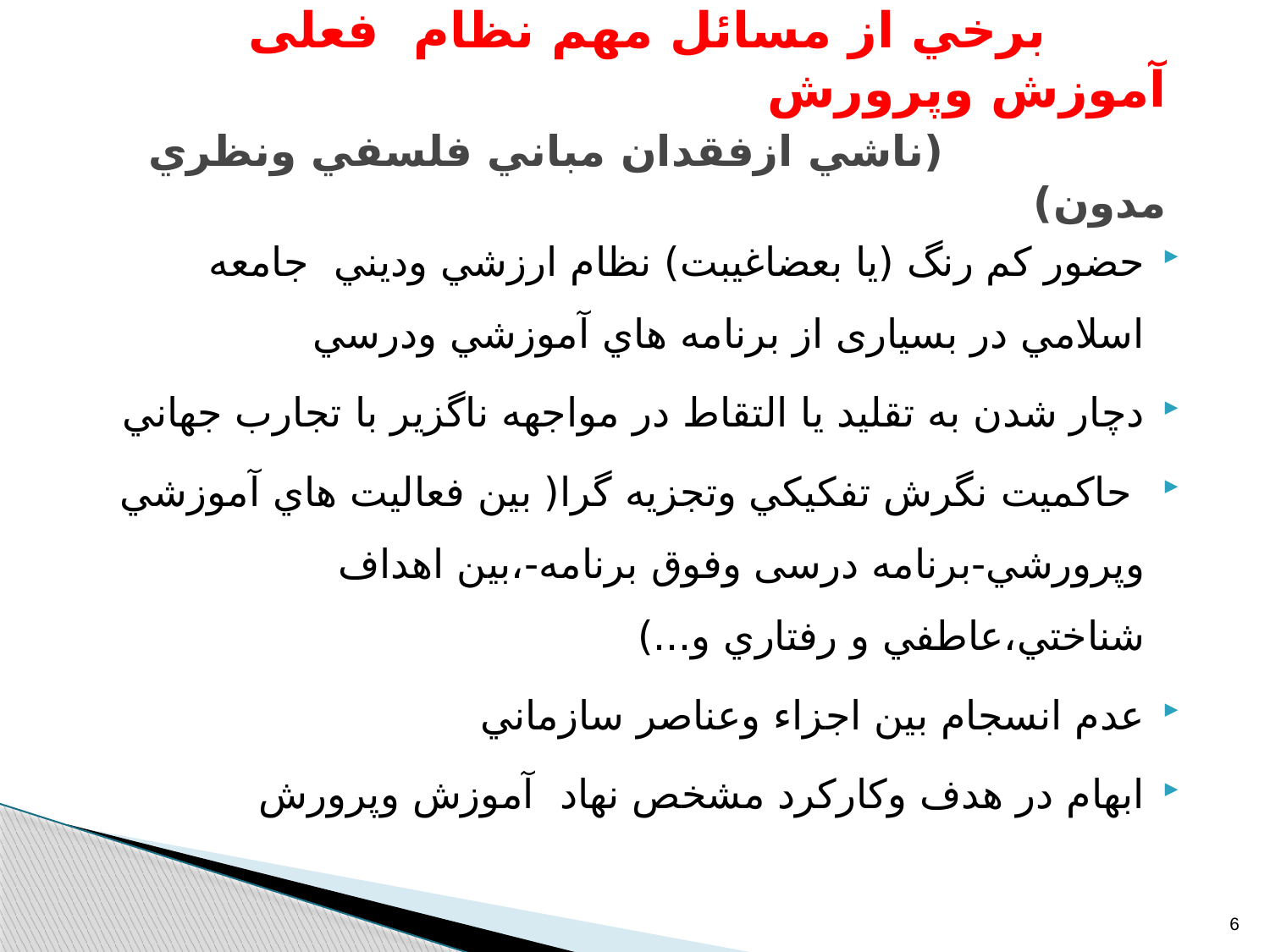

# برخي از مسائل مهم نظام  فعلی آموزش وپرورش (ناشي ازفقدان مباني فلسفي ونظري مدون)
حضور کم رنگ (يا بعضاغيبت) نظام ارزشي وديني  جامعه اسلامي در بسیاری از برنامه هاي آموزشي ودرسي
دچار شدن به تقليد يا التقاط در مواجهه ناگزير با تجارب جهاني
 حاکميت نگرش تفکيکي وتجزيه گرا( بين فعاليت هاي آموزشي وپرورشي-برنامه درسی وفوق برنامه-،بين اهداف شناختي،عاطفي و رفتاري و...)
عدم انسجام بين اجزاء وعناصر سازماني
ابهام در هدف وکارکرد مشخص نهاد  آموزش وپرورش
6